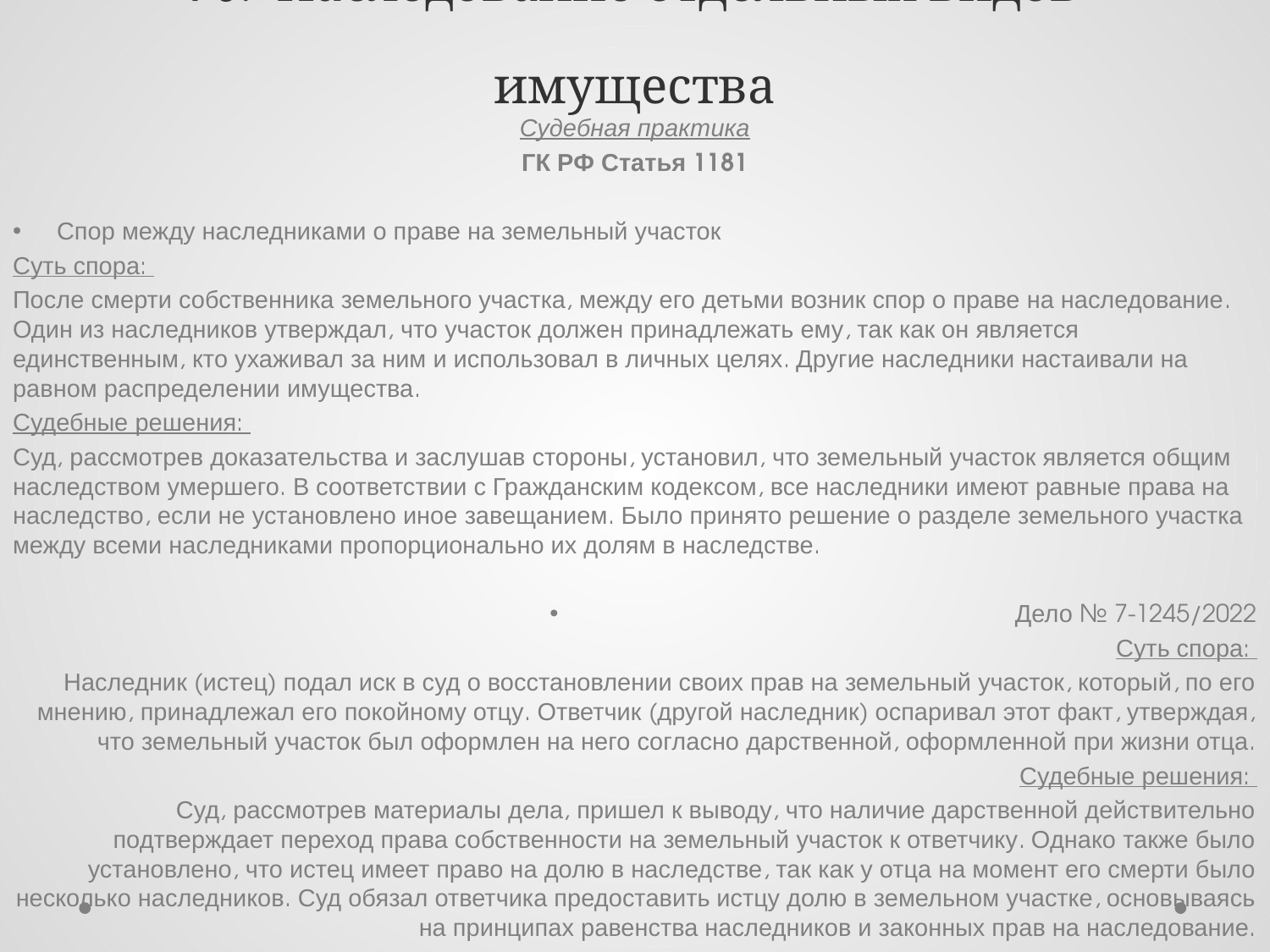

# 70.  Наследование отдельных видов имущества
Судебная практика
ГК РФ Статья 1181

Спор между наследниками о праве на земельный участок
Суть спора:
После смерти собственника земельного участка, между его детьми возник спор о праве на наследование. Один из наследников утверждал, что участок должен принадлежать ему, так как он является единственным, кто ухаживал за ним и использовал в личных целях. Другие наследники настаивали на равном распределении имущества.
Судебные решения:
Суд, рассмотрев доказательства и заслушав стороны, установил, что земельный участок является общим наследством умершего. В соответствии с Гражданским кодексом, все наследники имеют равные права на наследство, если не установлено иное завещанием. Было принято решение о разделе земельного участка между всеми наследниками пропорционально их долям в наследстве.

Дело № 7-1245/2022
 Суть спора:
Наследник (истец) подал иск в суд о восстановлении своих прав на земельный участок, который, по его мнению, принадлежал его покойному отцу. Ответчик (другой наследник) оспаривал этот факт, утверждая, что земельный участок был оформлен на него согласно дарственной, оформленной при жизни отца.
Судебные решения:
Суд, рассмотрев материалы дела, пришел к выводу, что наличие дарственной действительно подтверждает переход права собственности на земельный участок к ответчику. Однако также было установлено, что истец имеет право на долю в наследстве, так как у отца на момент его смерти было несколько наследников. Суд обязал ответчика предоставить истцу долю в земельном участке, основываясь на принципах равенства наследников и законных прав на наследование.